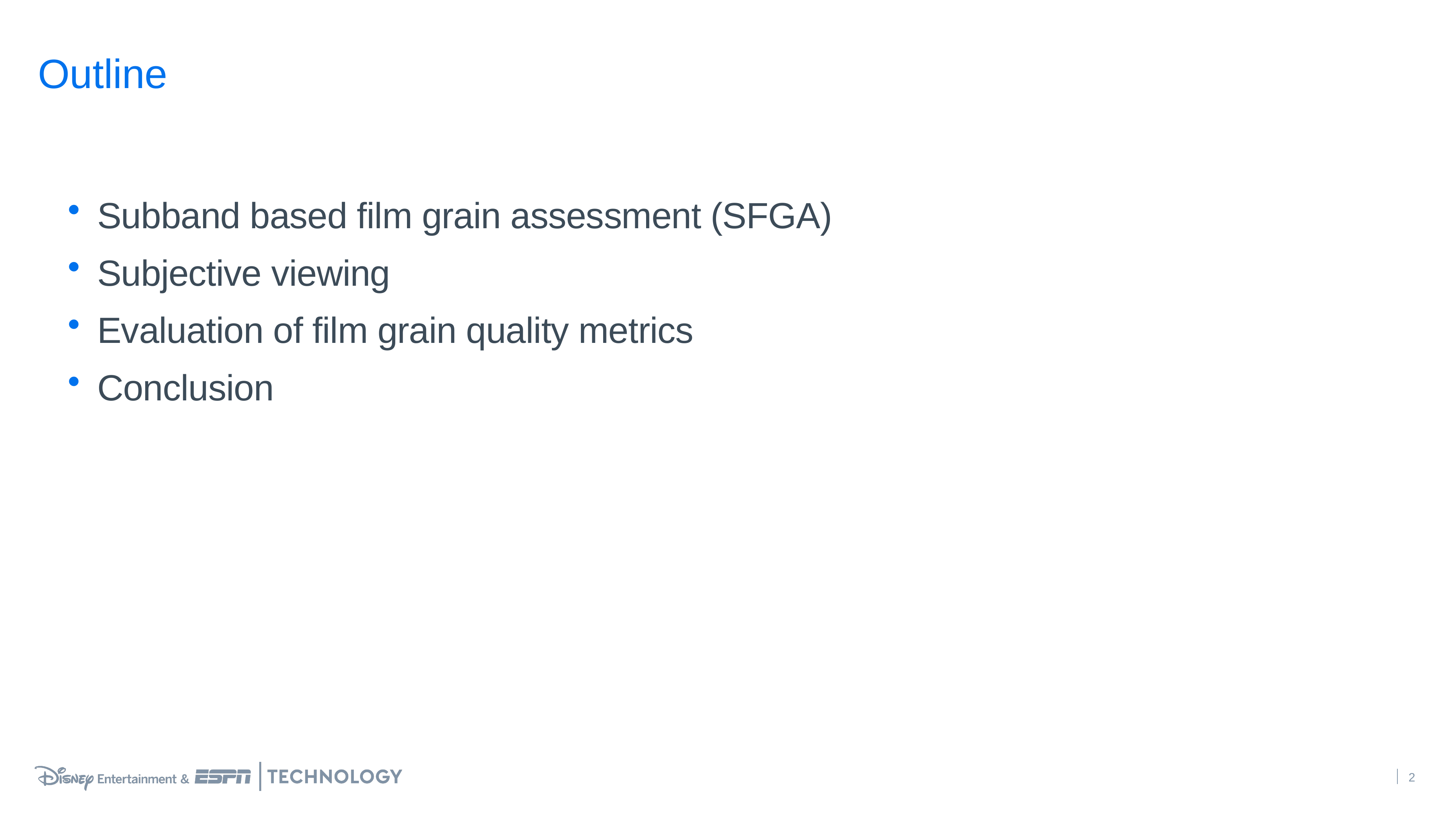

# Outline
Subband based film grain assessment (SFGA)
Subjective viewing
Evaluation of film grain quality metrics
Conclusion
2